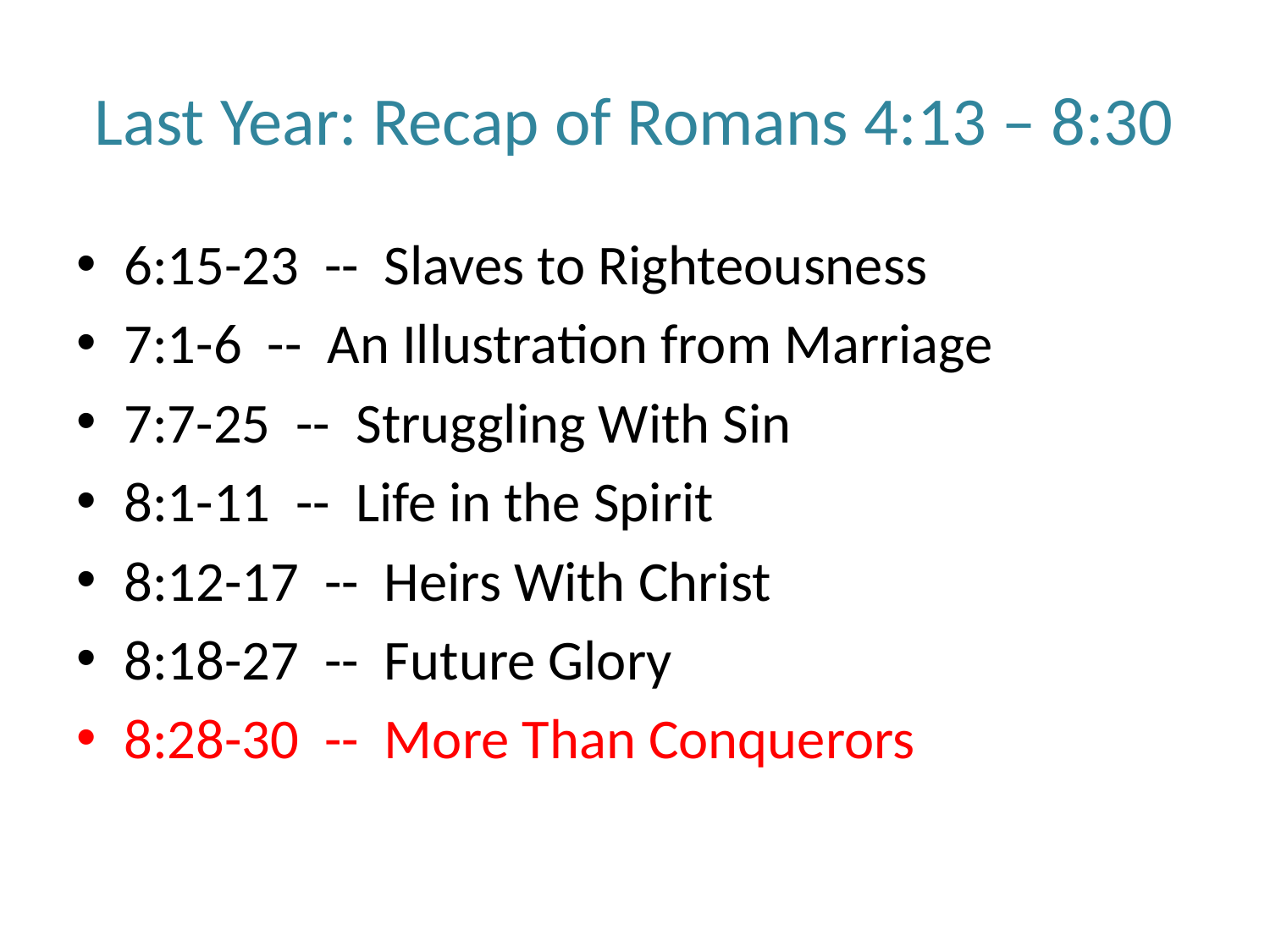

# Last Year: Recap of Romans 4:13 – 8:30
6:15-23  --  Slaves to Righteousness
7:1-6  --  An Illustration from Marriage
7:7-25  --  Struggling With Sin
8:1-11  --  Life in the Spirit
8:12-17  --  Heirs With Christ
8:18-27  --  Future Glory
8:28-30  --  More Than Conquerors